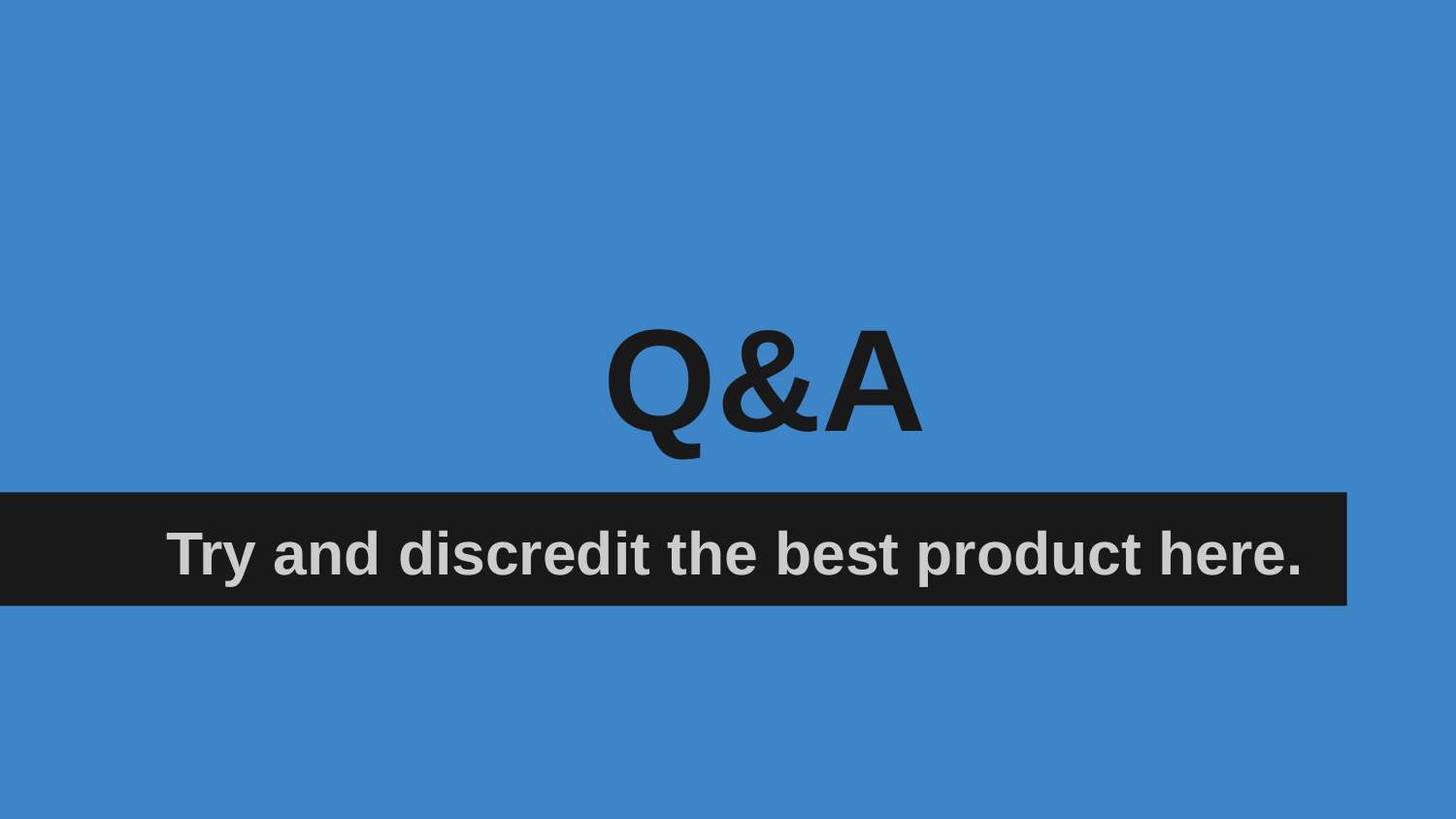

# Q&A
Try and discredit the best product here.